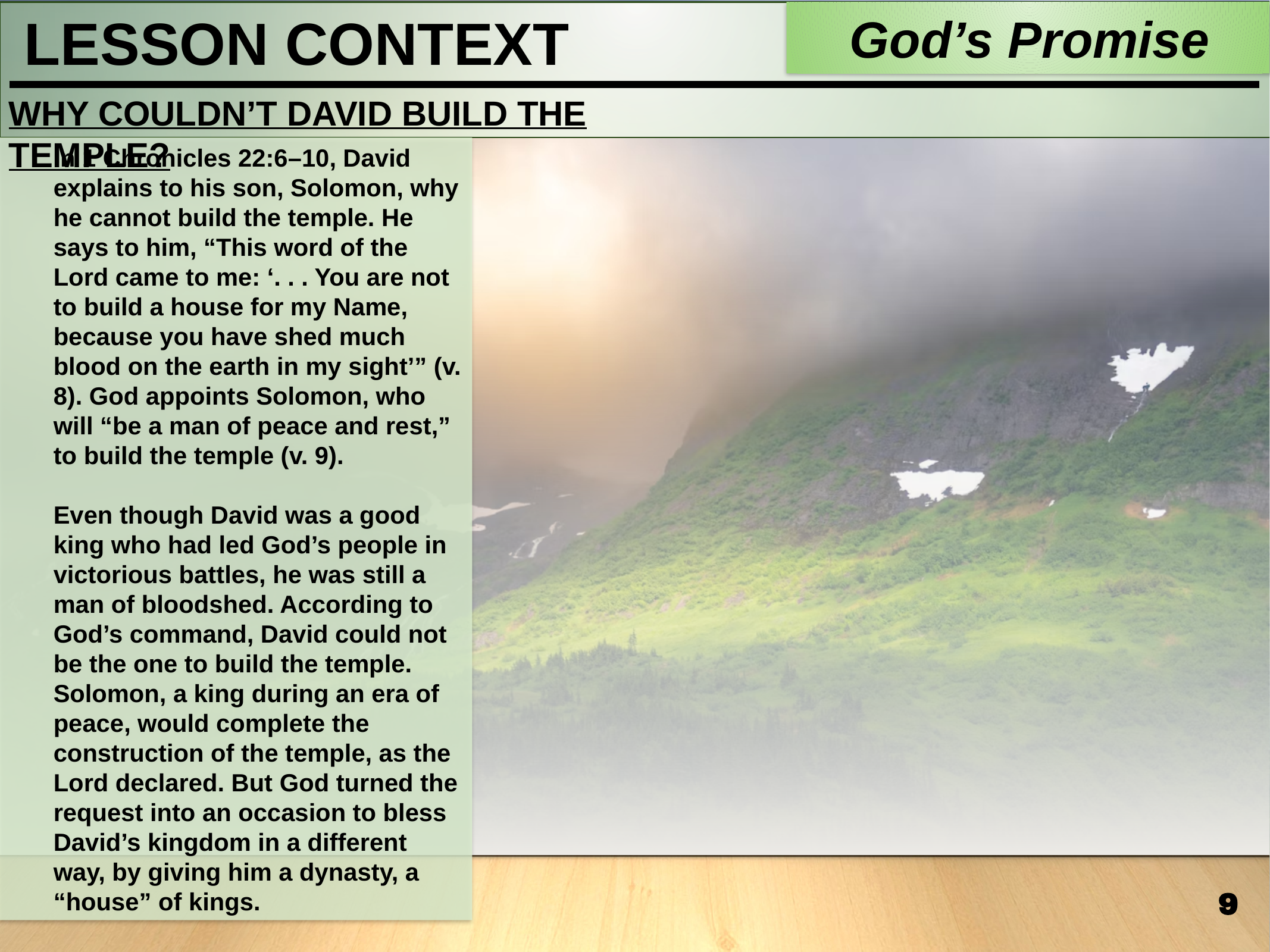

LESSON CONTEXT

God’s Promise
Why Couldn’t David Build the Temple?
In 1 Chronicles 22:6–10, David explains to his son, Solomon, why he cannot build the temple. He says to him, “This word of the Lord came to me: ‘. . . You are not to build a house for my Name, because you have shed much blood on the earth in my sight’” (v. 8). God appoints Solomon, who will “be a man of peace and rest,” to build the temple (v. 9).

Even though David was a good king who had led God’s people in victorious battles, he was still a man of bloodshed. According to God’s command, David could not be the one to build the temple. Solomon, a king during an era of peace, would complete the construction of the temple, as the Lord declared. But God turned the request into an occasion to bless David’s kingdom in a different way, by giving him a dynasty, a “house” of kings.
9